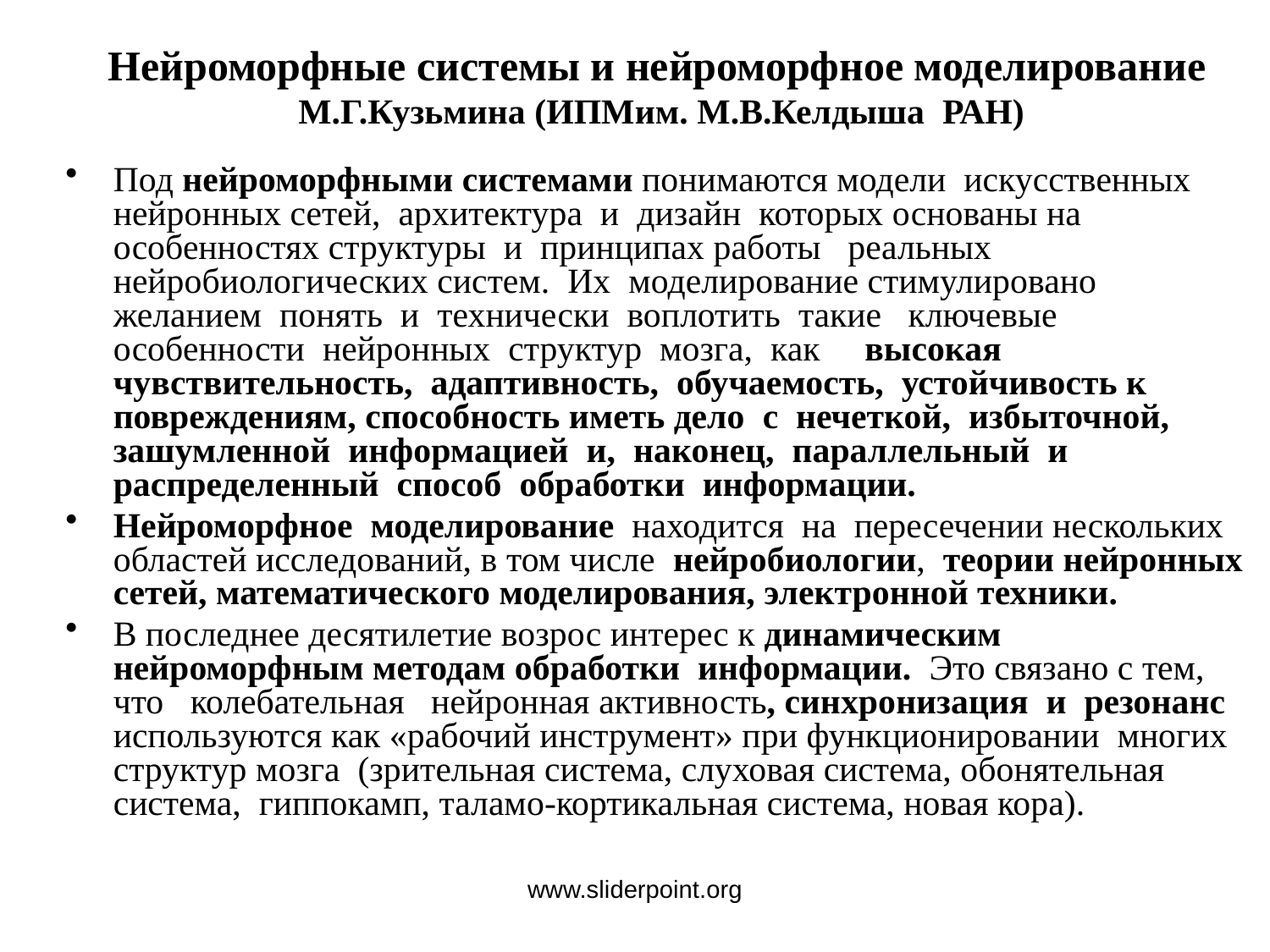

Нейроморфные системы и нейроморфное моделирование
М.Г.Кузьмина (ИПМим. М.В.Келдыша  РАН)
Под нейроморфными системами понимаются модели  искусственных нейронных сетей,  архитектура  и  дизайн  которых основаны на особенностях структуры  и  принципах работы   реальных  нейробиологических систем.  Их  моделирование стимулировано  желанием  понять  и  технически  воплотить  такие   ключевые особенности  нейронных  структур  мозга,  как     высокая  чувствительность,  адаптивность,  обучаемость,  устойчивость к повреждениям, способность иметь дело  с  нечеткой,  избыточной,  зашумленной  информацией  и,  наконец,  параллельный  и  распределенный  способ  обработки  информации.
Нейроморфное  моделирование  находится  на  пересечении нескольких областей исследований, в том числе  нейробиологии,  теории нейронных сетей, математического моделирования, электронной техники.
В последнее десятилетие возрос интерес к динамическим нейроморфным методам обработки  информации.  Это связано с тем,  что   колебательная   нейронная активность, синхронизация  и  резонанс используются как «рабочий инструмент» при функционировании  многих структур мозга  (зрительная система, слуховая система, обонятельная система,  гиппокамп, таламо-кортикальная система, новая кора).

www.sliderpoint.org